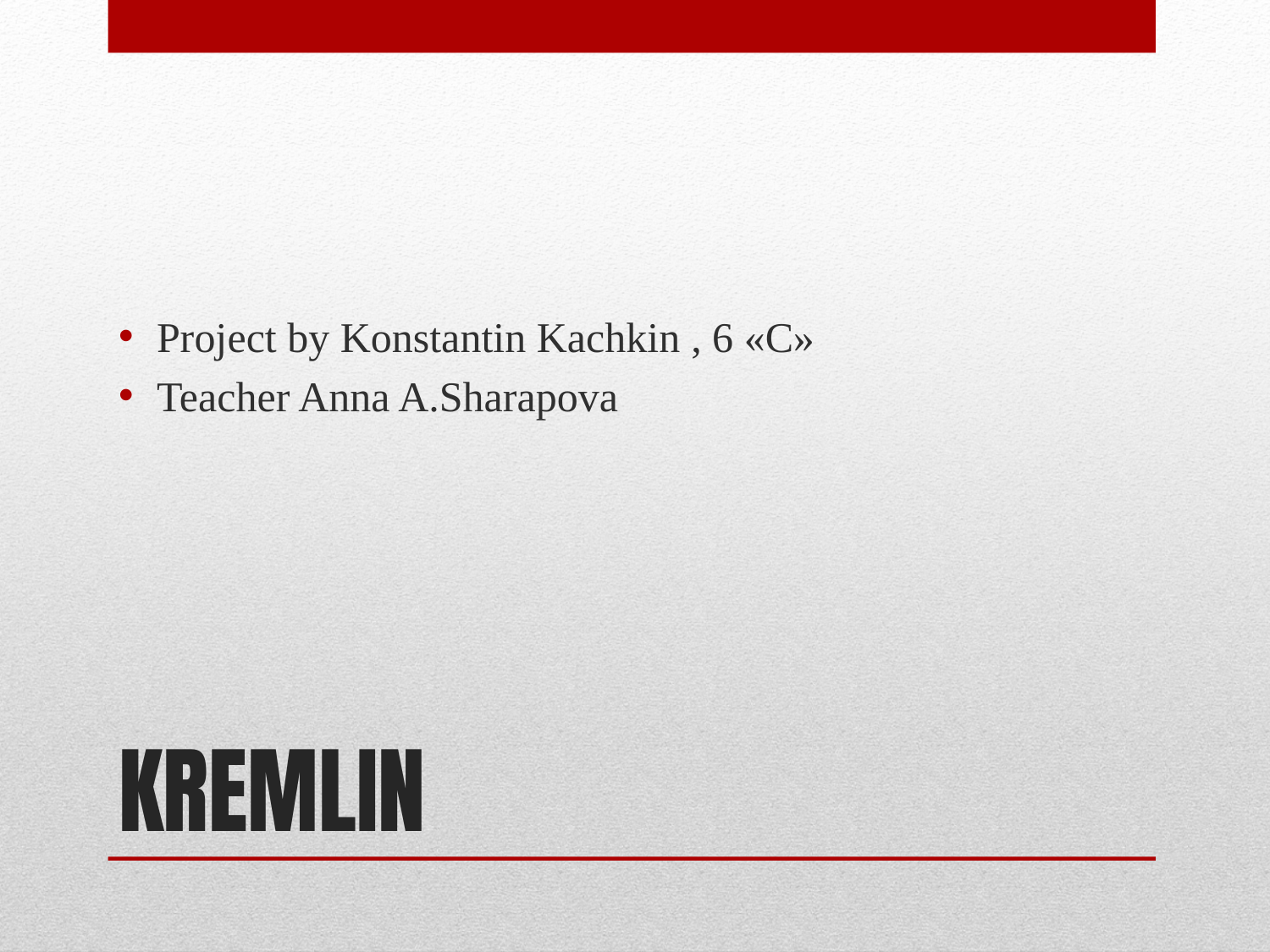

Project by Konstantin Kachkin , 6 «C»
Teacher Anna A.Sharapova
# KREMLIN